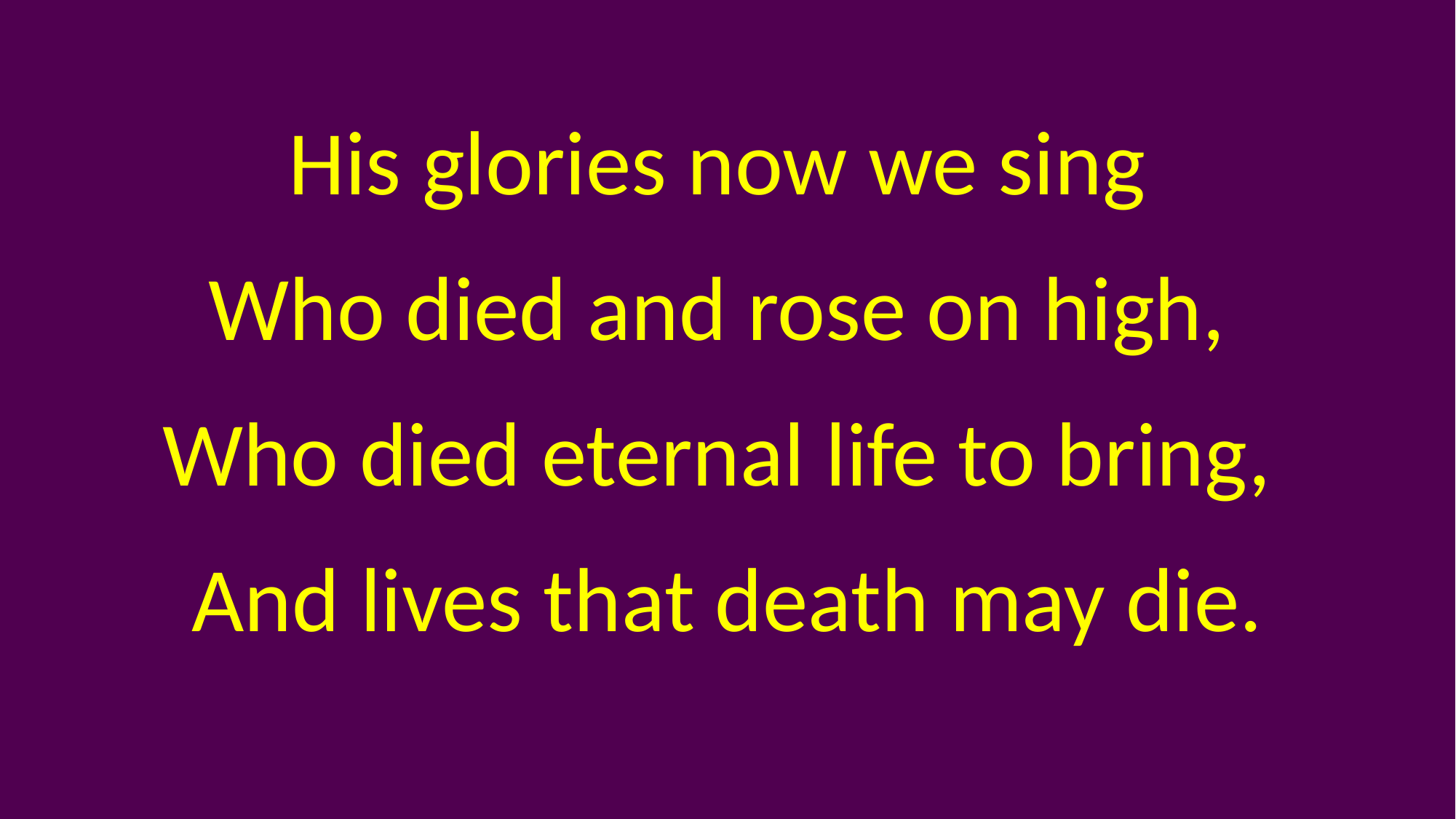

His glories now we sing
Who died and rose on high,
Who died eternal life to bring,
And lives that death may die.